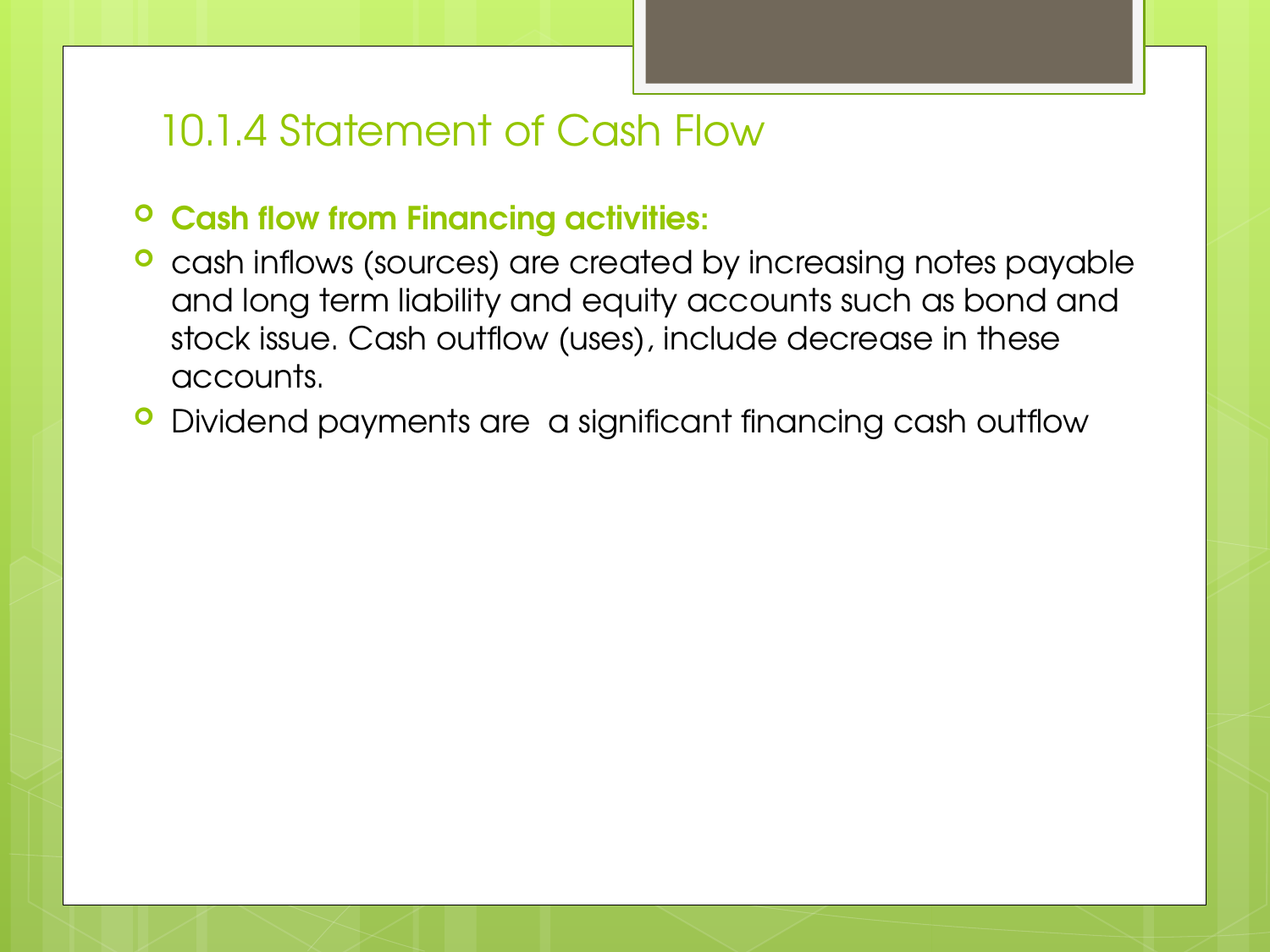

# 10.1.4 Statement of Cash Flow
Cash flow from Financing activities:
cash inflows (sources) are created by increasing notes payable and long term liability and equity accounts such as bond and stock issue. Cash outflow (uses), include decrease in these accounts.
Dividend payments are  a significant financing cash outflow